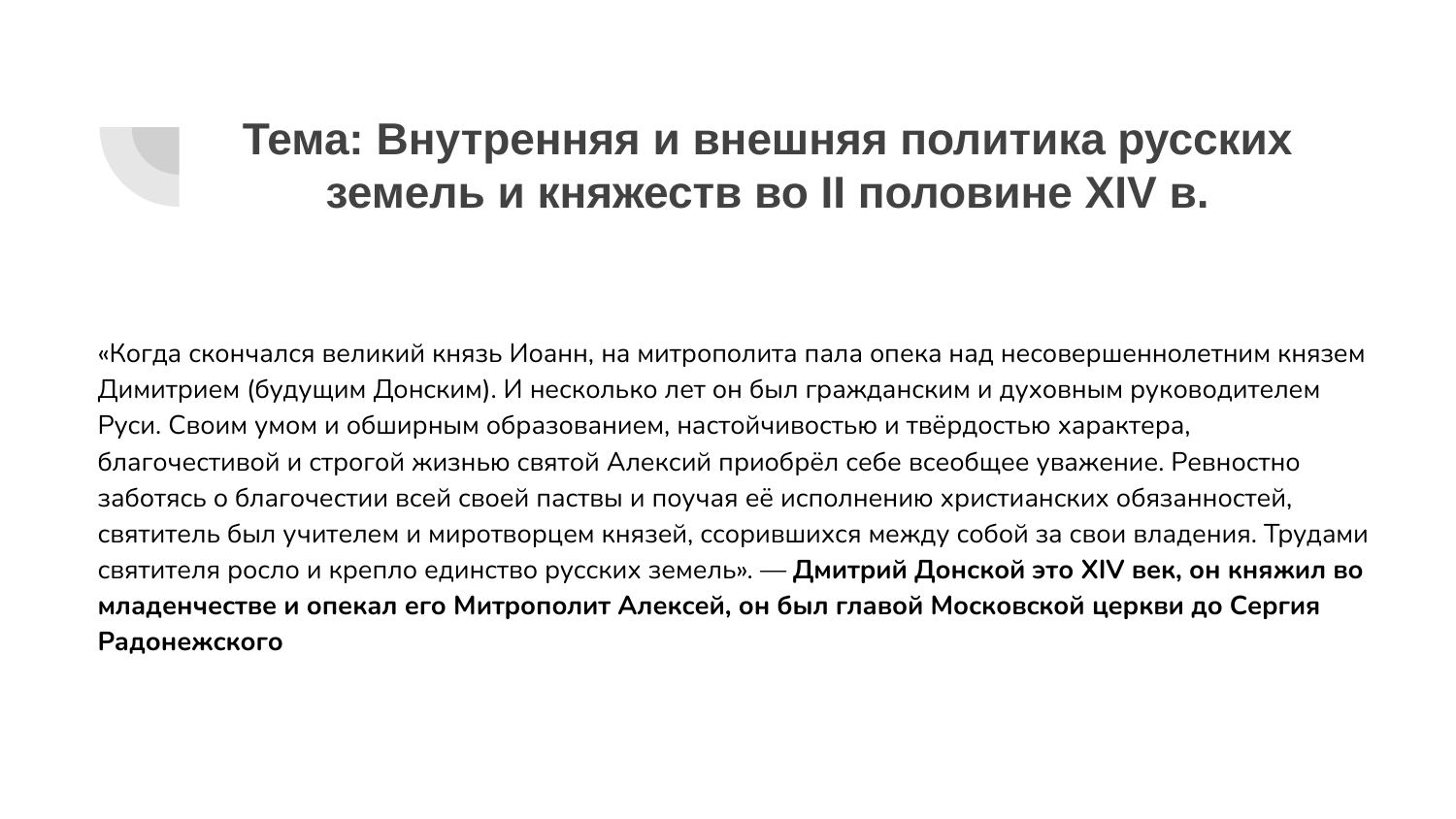

# Тема: Внутренняя и внешняя политика русских земель и княжеств во II половине XIV в.
«Когда скончался великий князь Иоанн, на митрополита пала опека над несовершеннолетним князем Димитрием (будущим Донским). И несколько лет он был гражданским и духовным руководителем Руси. Своим умом и обширным образованием, настойчивостью и твёрдостью характера, благочестивой и строгой жизнью святой Алексий приобрёл себе всеобщее уважение. Ревностно заботясь о благочестии всей своей паствы и поучая её исполнению христианских обязанностей, святитель был учителем и миротворцем князей, ссорившихся между собой за свои владения. Трудами святителя росло и крепло единство русских земель». — Дмитрий Донской это XIV век, он княжил во младенчестве и опекал его Митрополит Алексей, он был главой Московской церкви до Сергия Радонежского